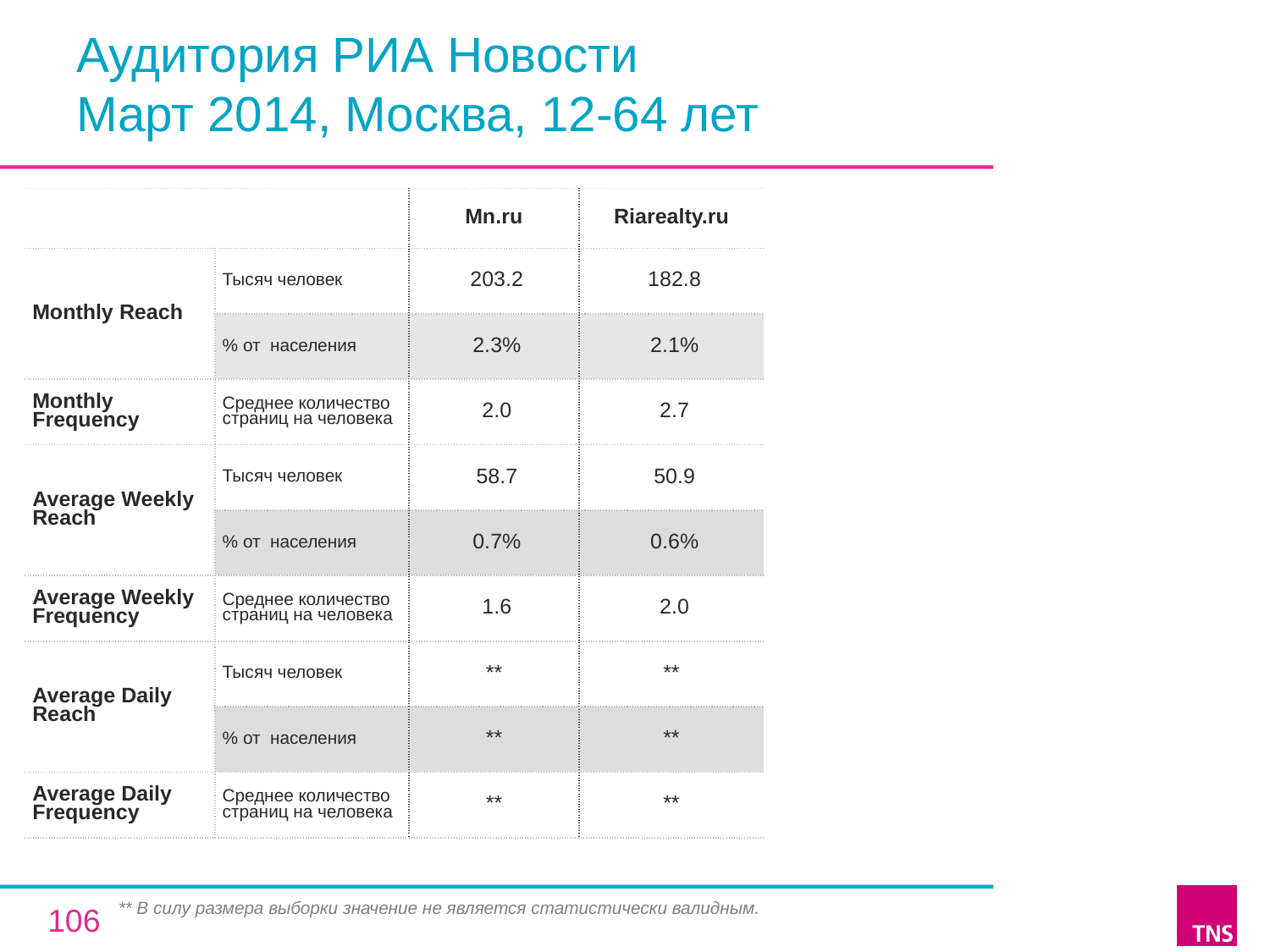

# Аудитория РИА Новости Март 2014, Москва, 12-64 лет
|  |  | Mn.ru | Riarealty.ru |
| --- | --- | --- | --- |
| Monthly Reach | Тысяч человек | 203.2 | 182.8 |
|  | % от населения | 2.3% | 2.1% |
| Monthly Frequency | Среднее количество страниц на человека | 2.0 | 2.7 |
| Average Weekly Reach | Тысяч человек | 58.7 | 50.9 |
|  | % от населения | 0.7% | 0.6% |
| Average Weekly Frequency | Среднее количество страниц на человека | 1.6 | 2.0 |
| Average Daily Reach | Тысяч человек | \*\* | \*\* |
|  | % от населения | \*\* | \*\* |
| Average Daily Frequency | Среднее количество страниц на человека | \*\* | \*\* |
** В силу размера выборки значение не является статистически валидным.
106